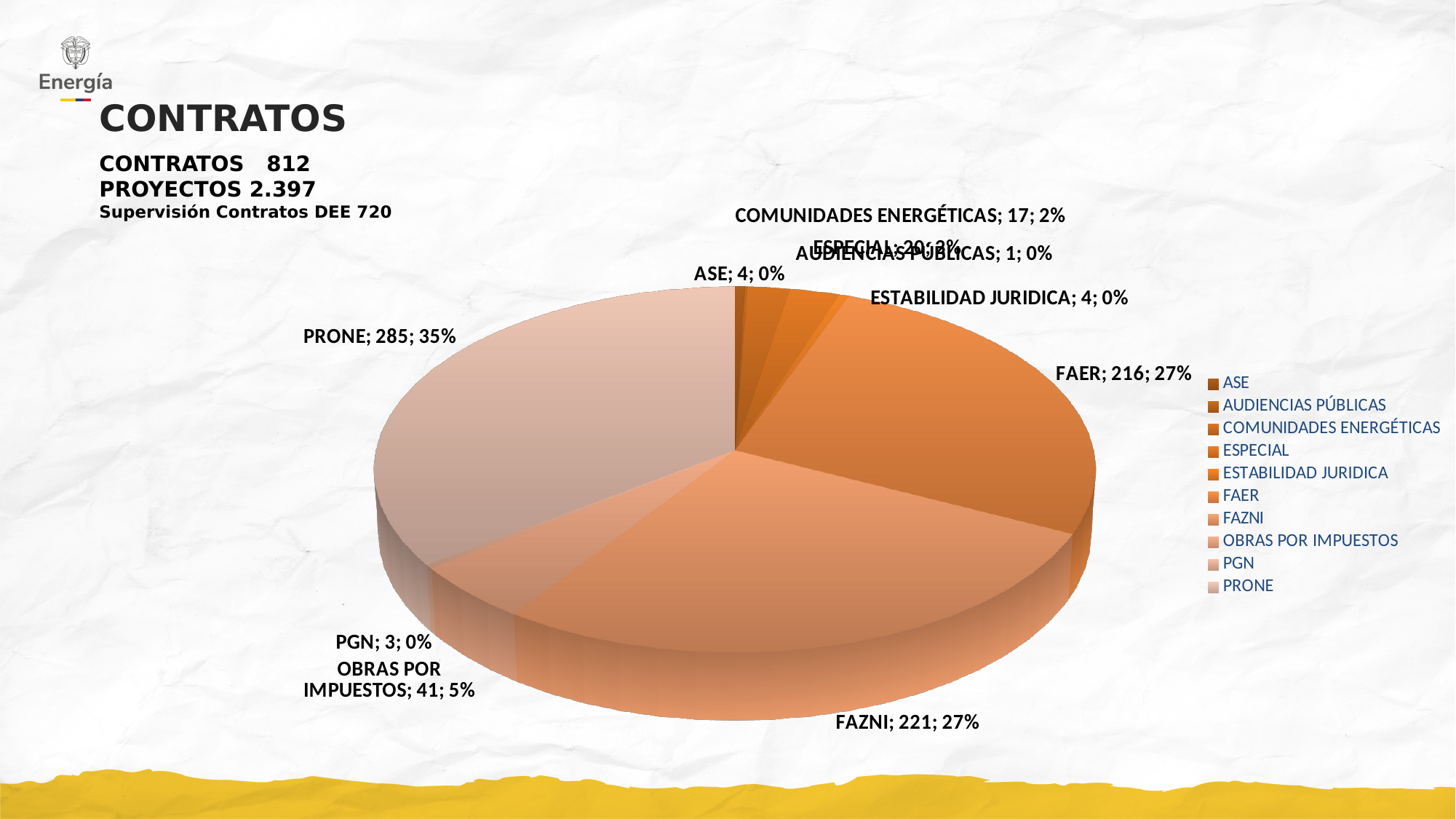

CONTRATOS

[unsupported chart]

CONTRATOS   812 PROYECTOS 2.397
Supervisión Contratos DEE 720